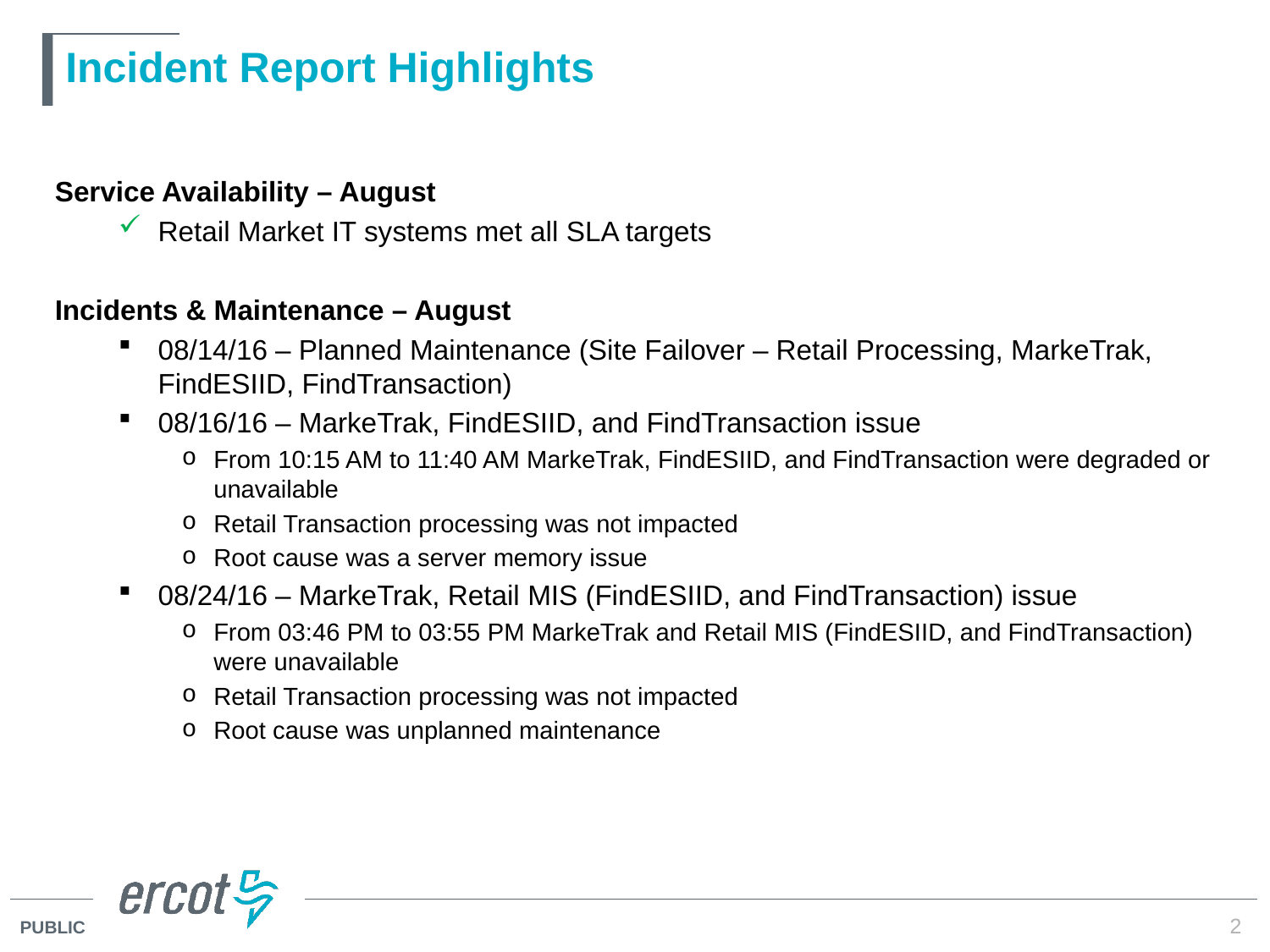

# Incident Report Highlights

Service Availability – August
Retail Market IT systems met all SLA targets

Incidents & Maintenance – August
08/14/16 – Planned Maintenance (Site Failover – Retail Processing, MarkeTrak, FindESIID, FindTransaction)
08/16/16 – MarkeTrak, FindESIID, and FindTransaction issue
From 10:15 AM to 11:40 AM MarkeTrak, FindESIID, and FindTransaction were degraded or unavailable
Retail Transaction processing was not impacted
Root cause was a server memory issue
08/24/16 – MarkeTrak, Retail MIS (FindESIID, and FindTransaction) issue
From 03:46 PM to 03:55 PM MarkeTrak and Retail MIS (FindESIID, and FindTransaction) were unavailable
Retail Transaction processing was not impacted
Root cause was unplanned maintenance

2